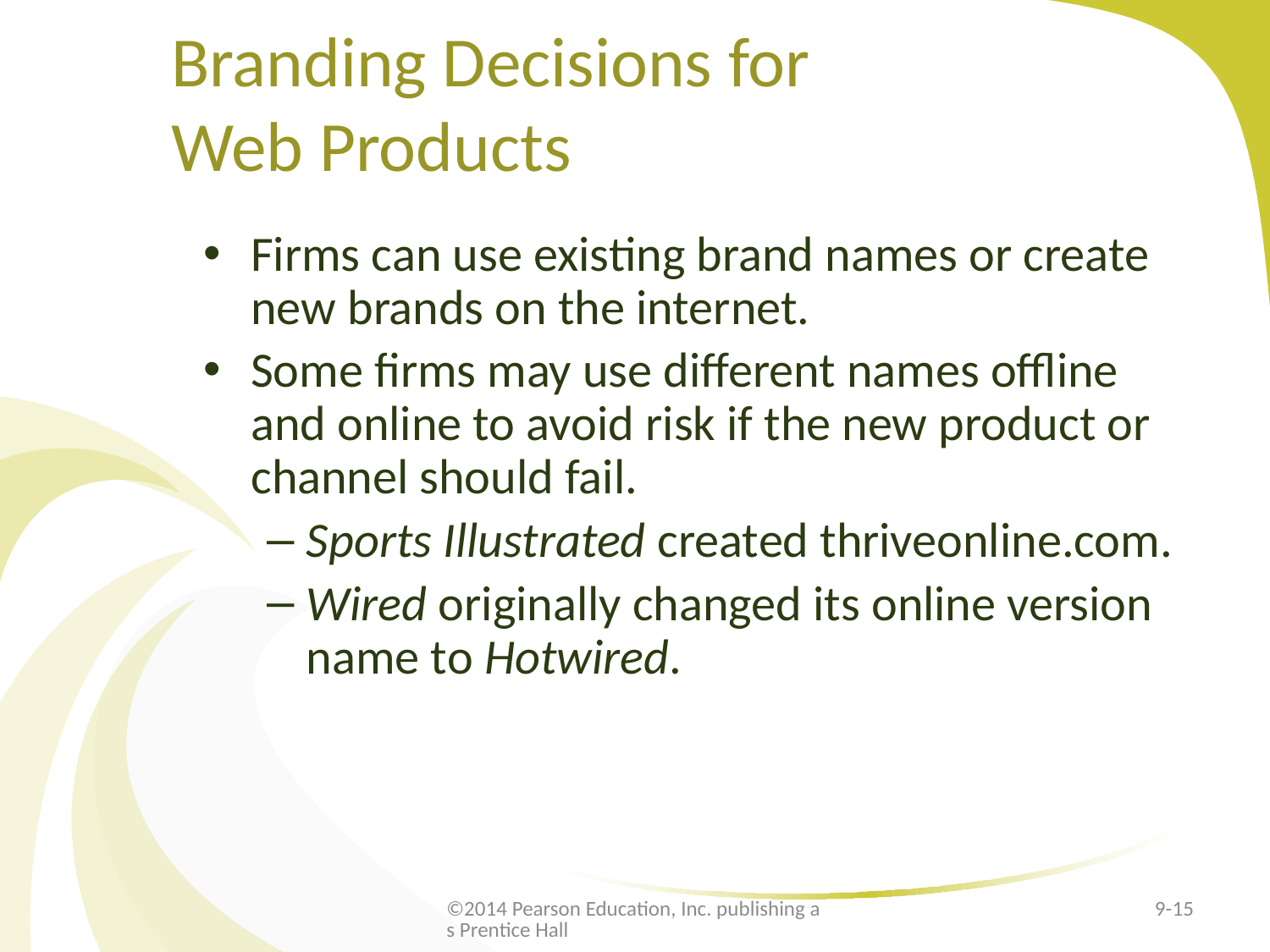

# Branding Decisions for Web Products
Firms can use existing brand names or create new brands on the internet.
Some firms may use different names offline and online to avoid risk if the new product or channel should fail.
Sports Illustrated created thriveonline.com.
Wired originally changed its online version name to Hotwired.
©2014 Pearson Education, Inc. publishing as Prentice Hall
9-15